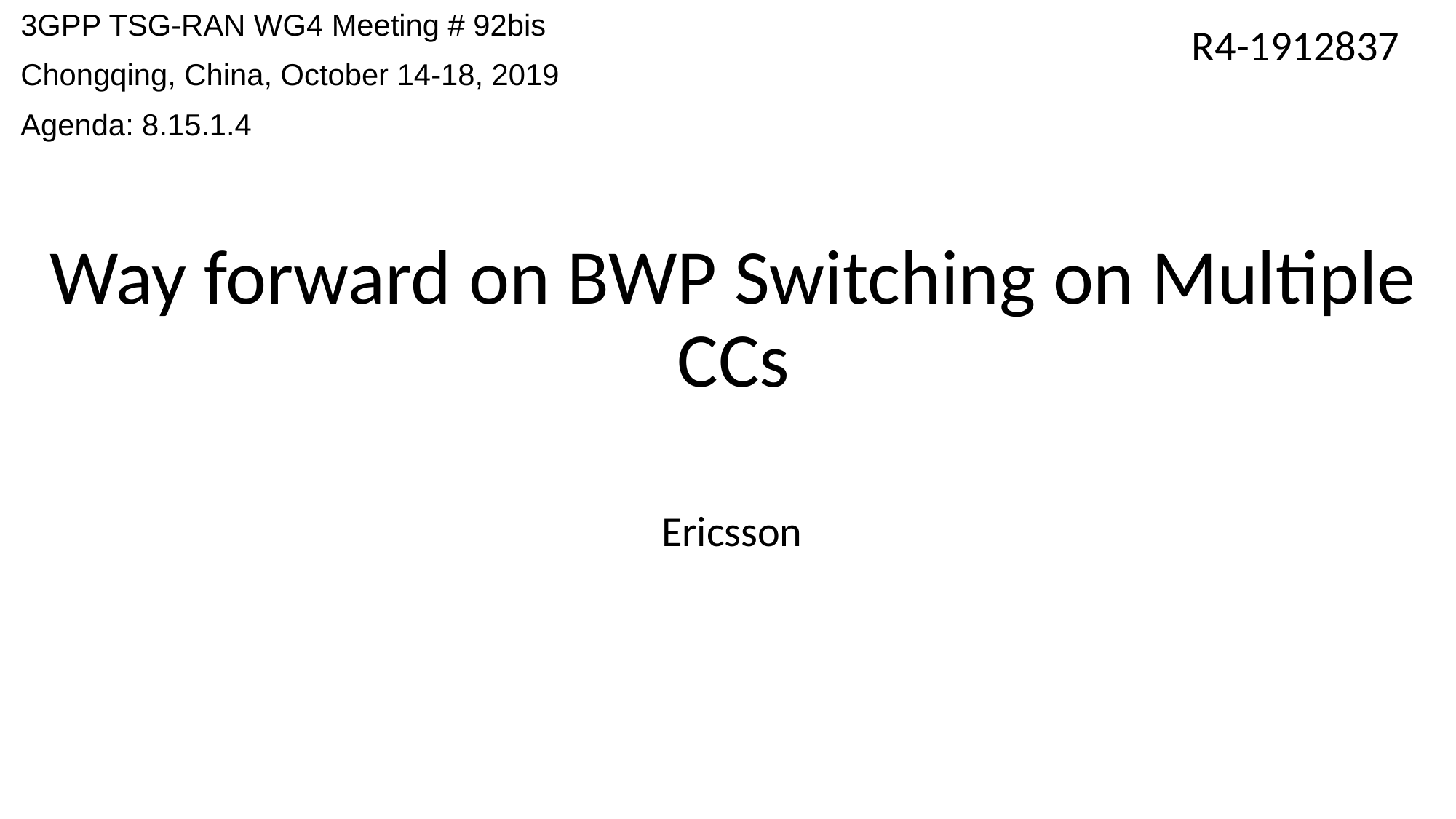

3GPP TSG-RAN WG4 Meeting # 92bis
Chongqing, China, October 14-18, 2019
Agenda: 8.15.1.4
R4-1912837
# Way forward on BWP Switching on Multiple CCs
Ericsson